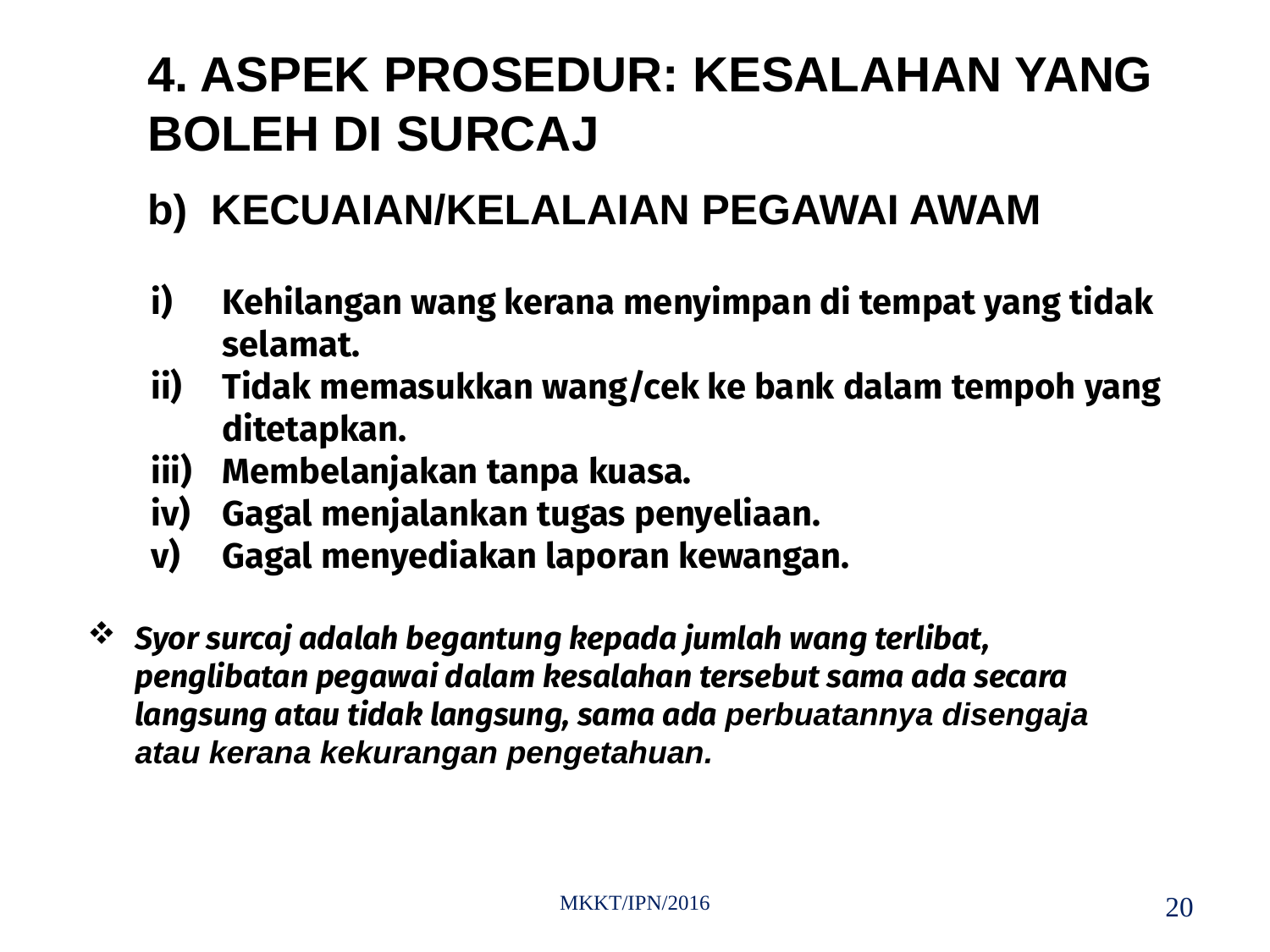

4. ASPEK PROSEDUR: KESALAHAN YANG BOLEH DI SURCAJ
b)  KECUAIAN/KELALAIAN PEGAWAI AWAM
Kehilangan wang kerana menyimpan di tempat yang tidak selamat.
Tidak memasukkan wang/cek ke bank dalam tempoh yang ditetapkan.
Membelanjakan tanpa kuasa.
Gagal menjalankan tugas penyeliaan.
Gagal menyediakan laporan kewangan.

Syor surcaj adalah begantung kepada jumlah wang terlibat, penglibatan pegawai dalam kesalahan tersebut sama ada secara langsung atau tidak langsung, sama ada perbuatannya disengaja atau kerana kekurangan pengetahuan.

MKKT/IPN/2016
20